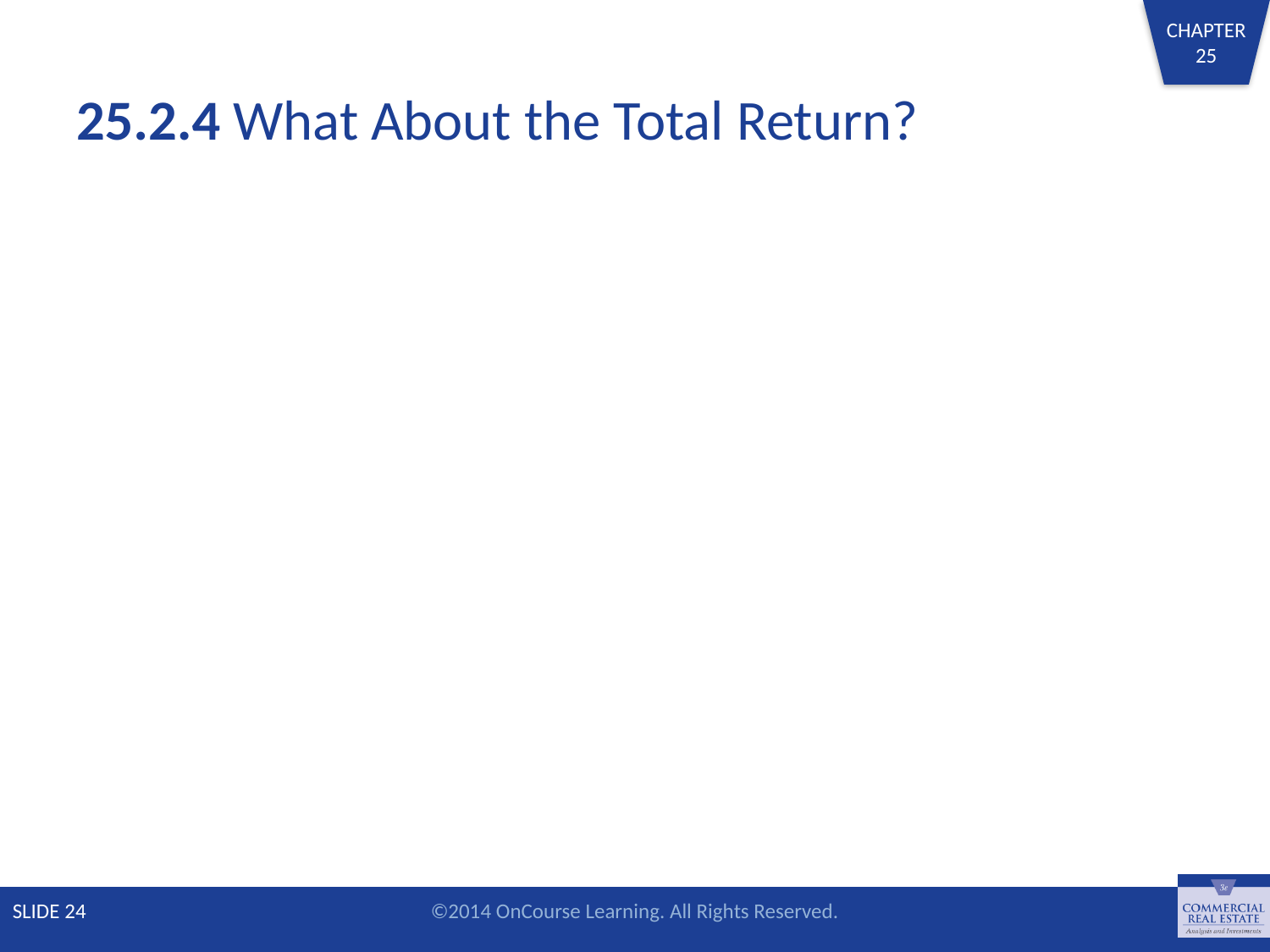

# 25.2.4 What About the Total Return?

SLIDE 24